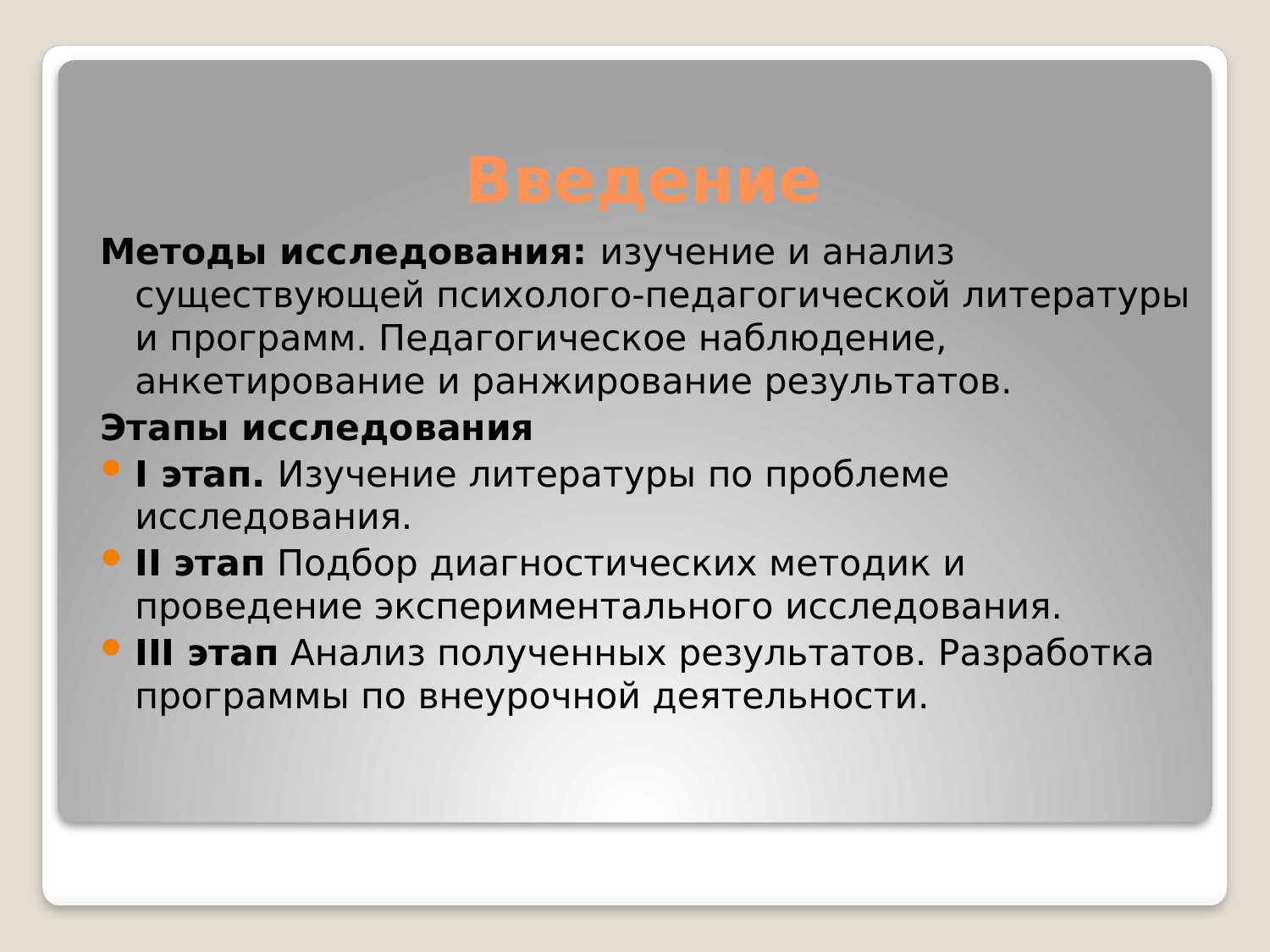

# Введение
Методы исследования: изучение и анализ существующей психолого-педагогической литературы и программ. Педагогическое наблюдение, анкетирование и ранжирование результатов.
Этапы исследования
I этап. Изучение литературы по проблеме исследования.
II этап Подбор диагностических методик и проведение экспериментального исследования.
III этап Анализ полученных результатов. Разработка программы по внеурочной деятельности.